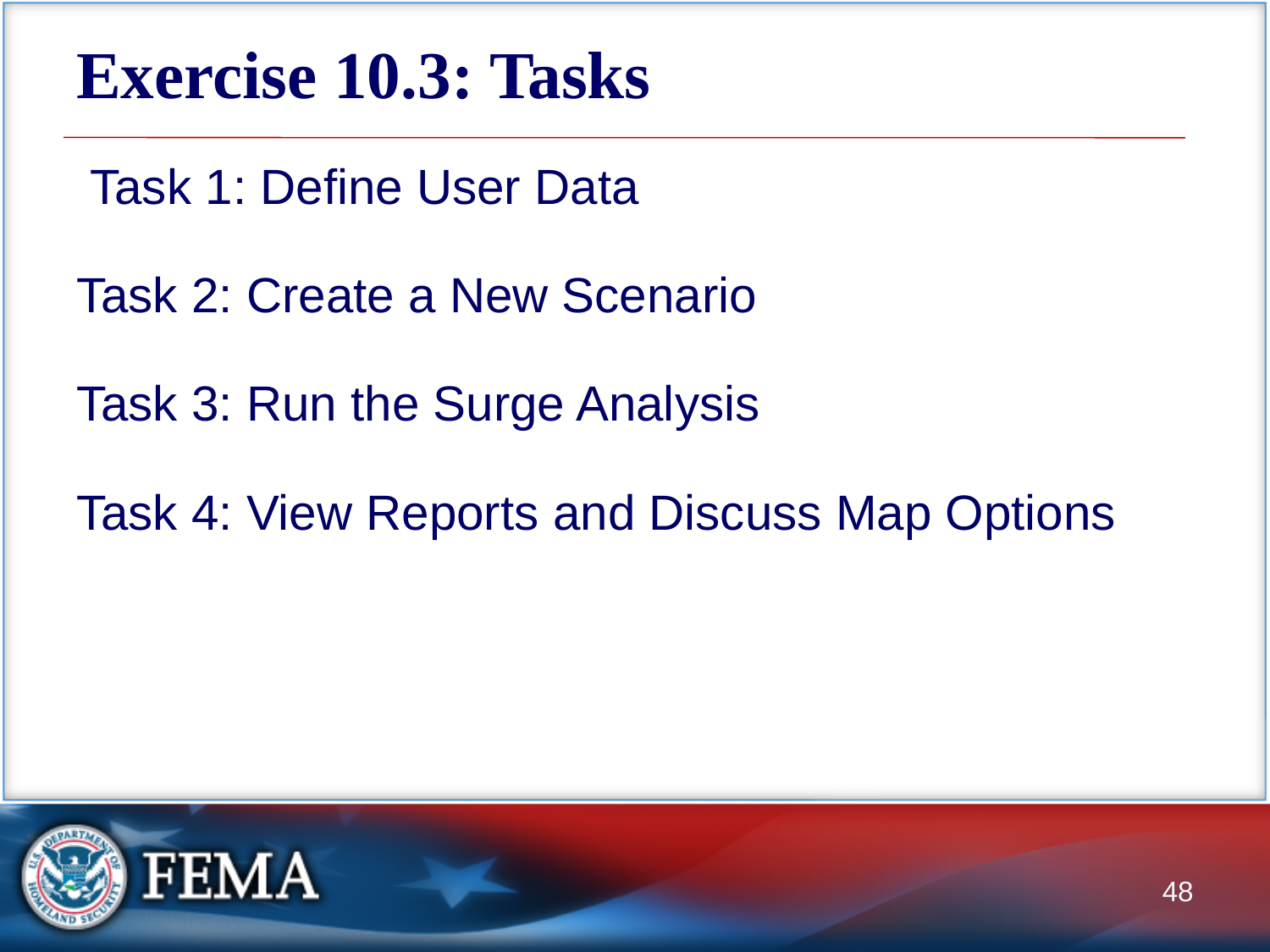

# Exercise 10.3: Tasks
 Task 1: Define User Data
Task 2: Create a New Scenario
Task 3: Run the Surge Analysis
Task 4: View Reports and Discuss Map Options
48